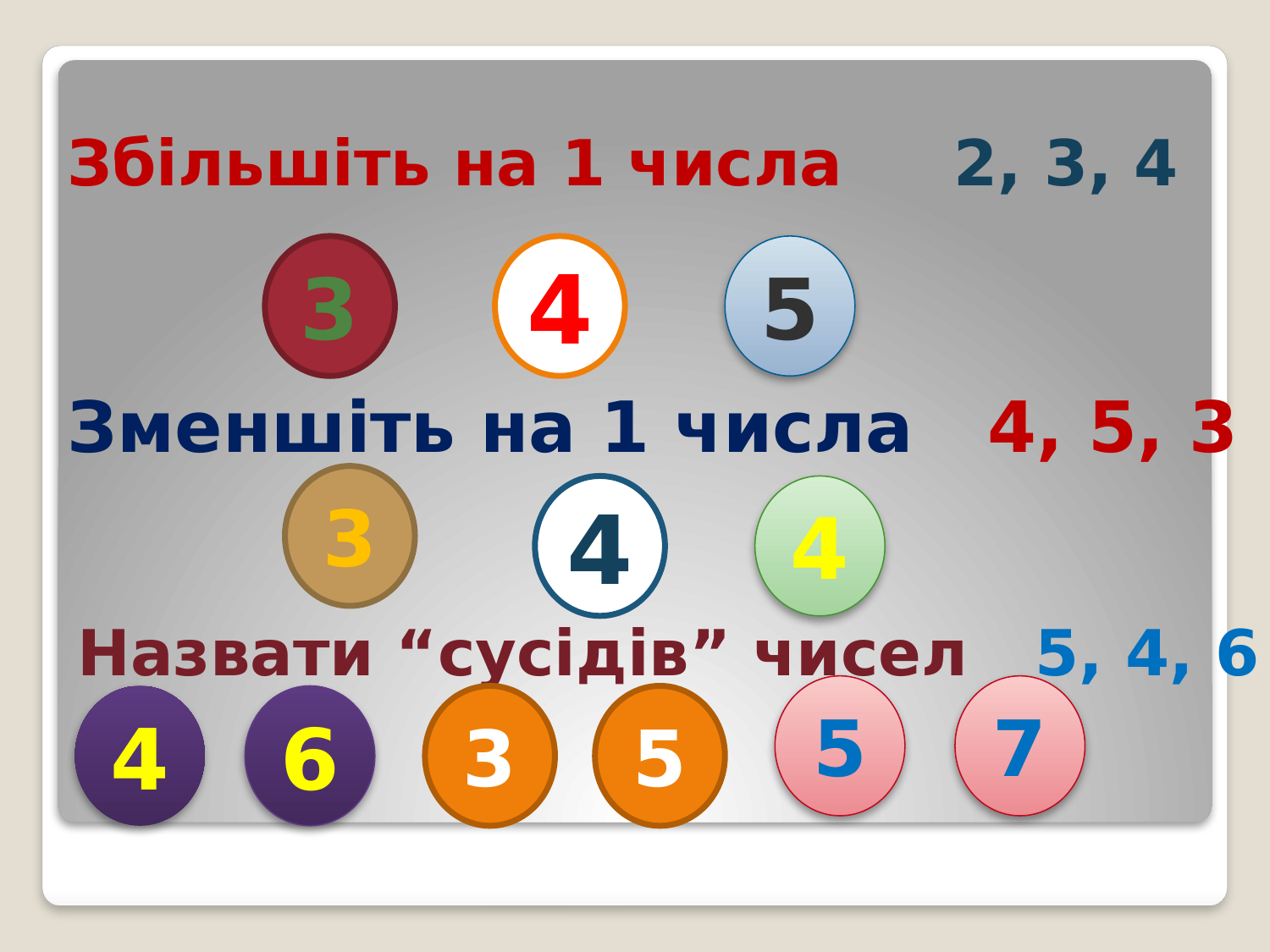

Збільшіть на 1 числа     2, 3, 4
3
4
5
Зменшіть на 1 числа   4, 5, 3
3
4
4
Назвати “сусідів” чисел   5, 4, 6
5
7
4
6
3
5